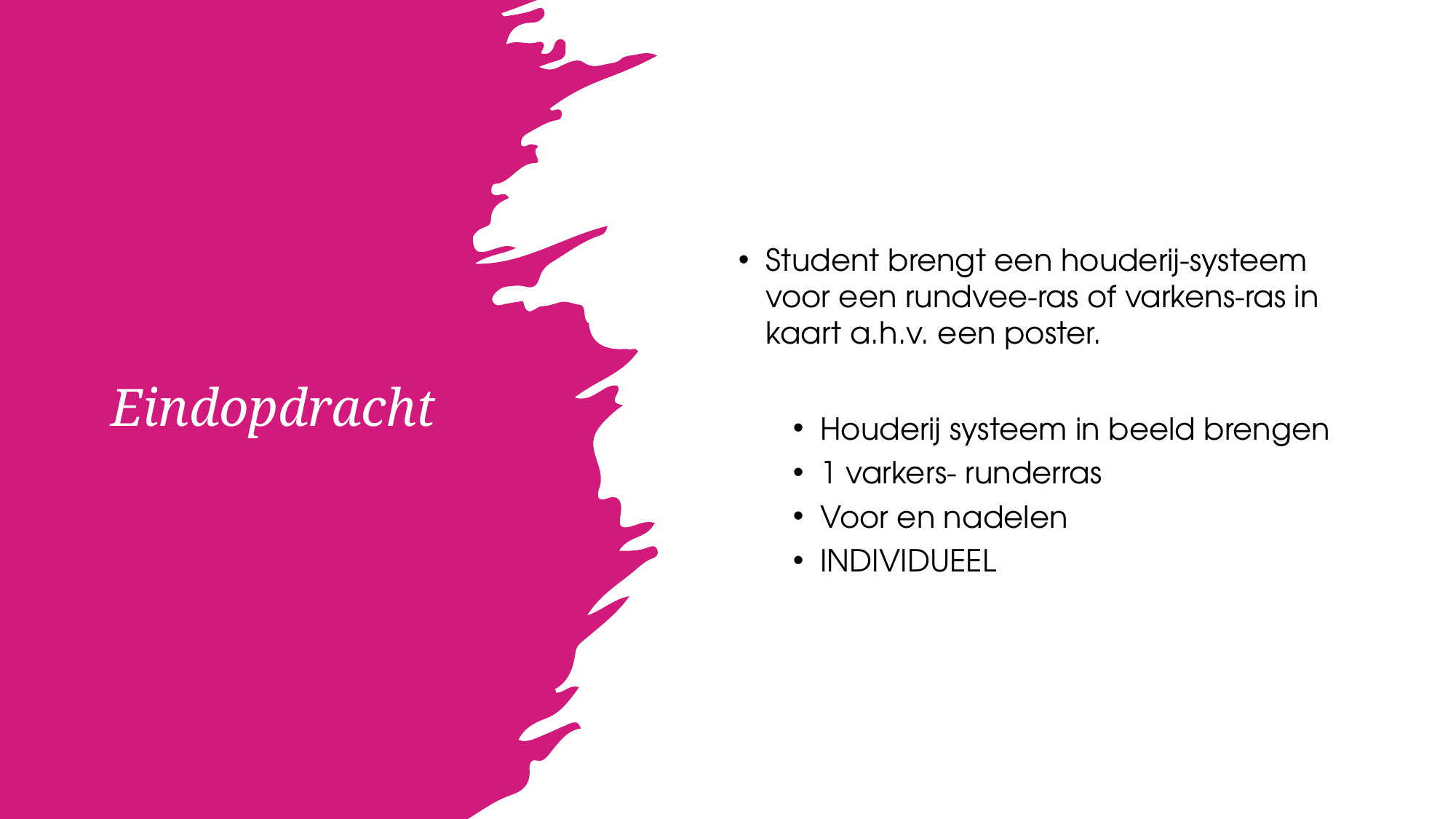

# Eindopdracht
Student brengt een houderij-systeem voor een rundvee-ras of varkens-ras in kaart a.h.v. een poster.

Houderij systeem in beeld brengen
1 varkers- runderras
Voor en nadelen
INDIVIDUEEL